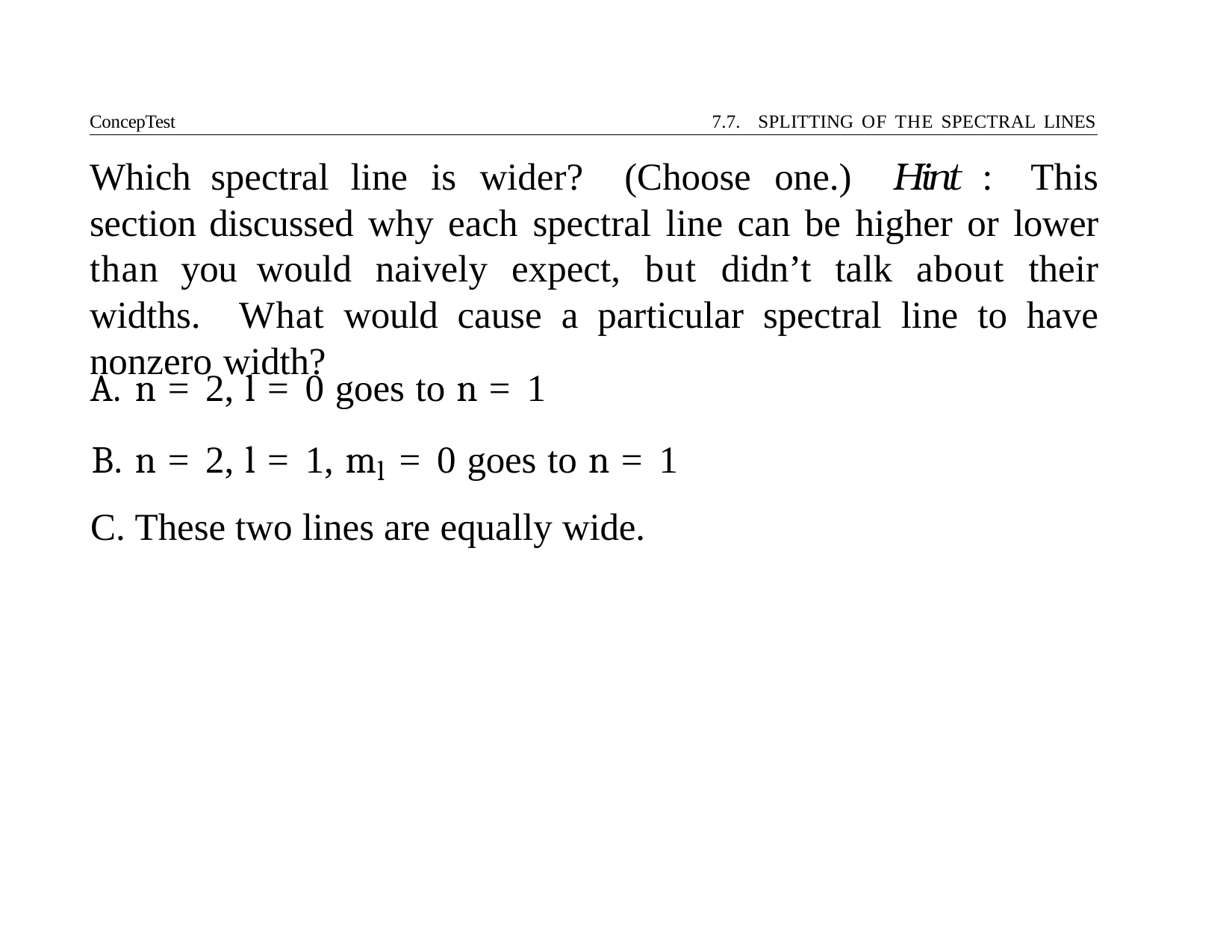

ConcepTest	7.7.  SPLITTING OF THE SPECTRAL LINES

# Which spectral line is wider?  (Choose one.)  Hint :  This section discussed why each spectral line can be higher or lower than you would naively expect, but didn’t talk about their widths.  What would cause a particular spectral line to have nonzero width?
n = 2, l = 0 goes to n = 1
n = 2, l = 1, ml = 0 goes to n = 1
These two lines are equally wide.